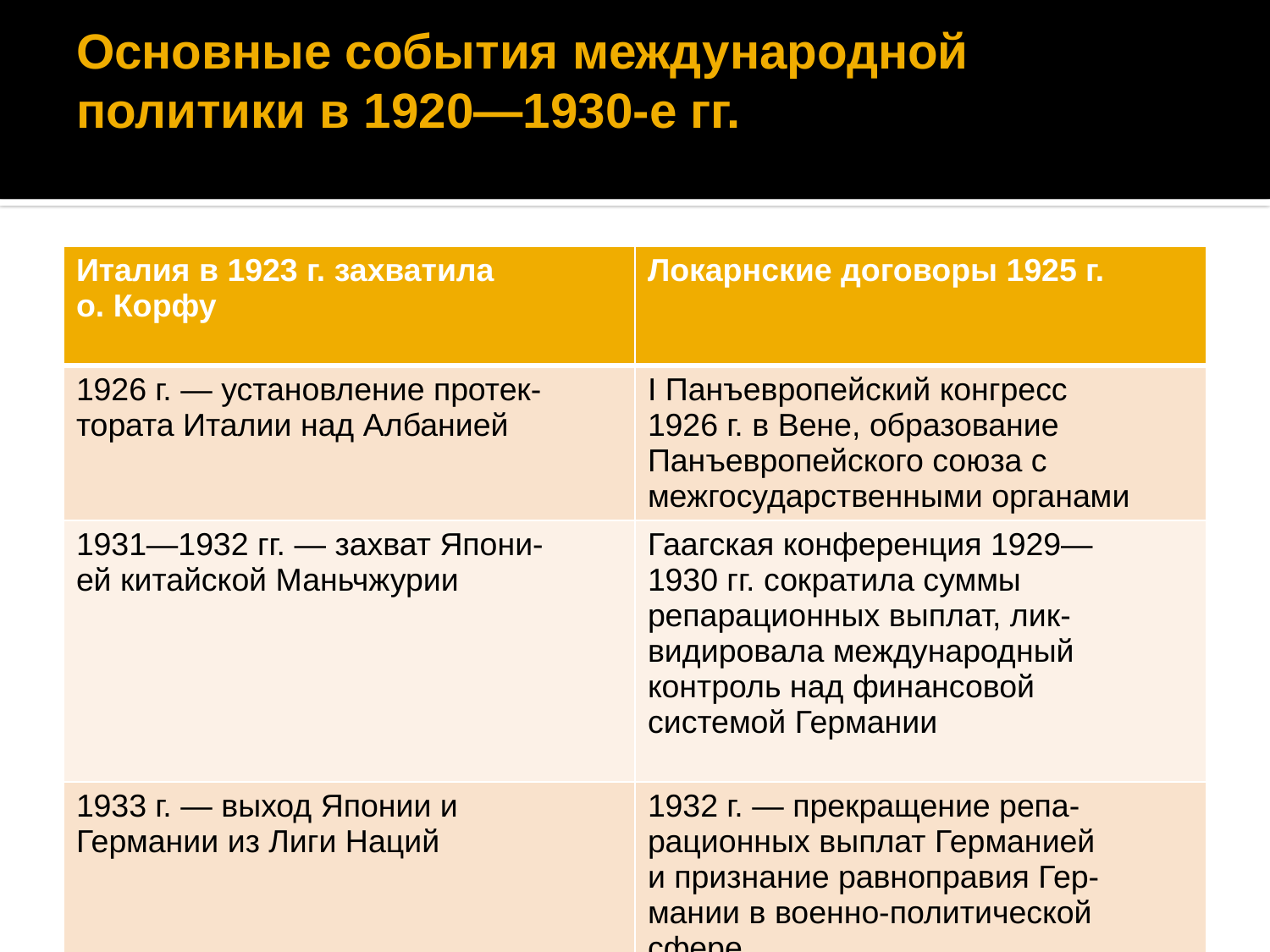

# Основные события международной политики в 1920—1930-е гг.
| Италия в 1923 г. захватила о. Корфу | Локарнские договоры 1925 г. |
| --- | --- |
| 1926 г. — установление протек- тората Италии над Албанией | I Панъевропейский конгресс 1926 г. в Вене, образование Панъевропейского союза с межгосударственными органами |
| 1931—1932 гг. — захват Япони- ей китайской Маньчжурии | Гаагская конференция 1929— 1930 гг. сократила суммы репарационных выплат, лик- видировала международный контроль над финансовой системой Германии |
| 1933 г. — выход Японии и Германии из Лиги Наций | 1932 г. — прекращение репа- рационных выплат Германией и признание равноправия Гер- мании в военно-политической сфере |
|  |  |
|  |  |
|  |  |
|  |  |
|  |  |